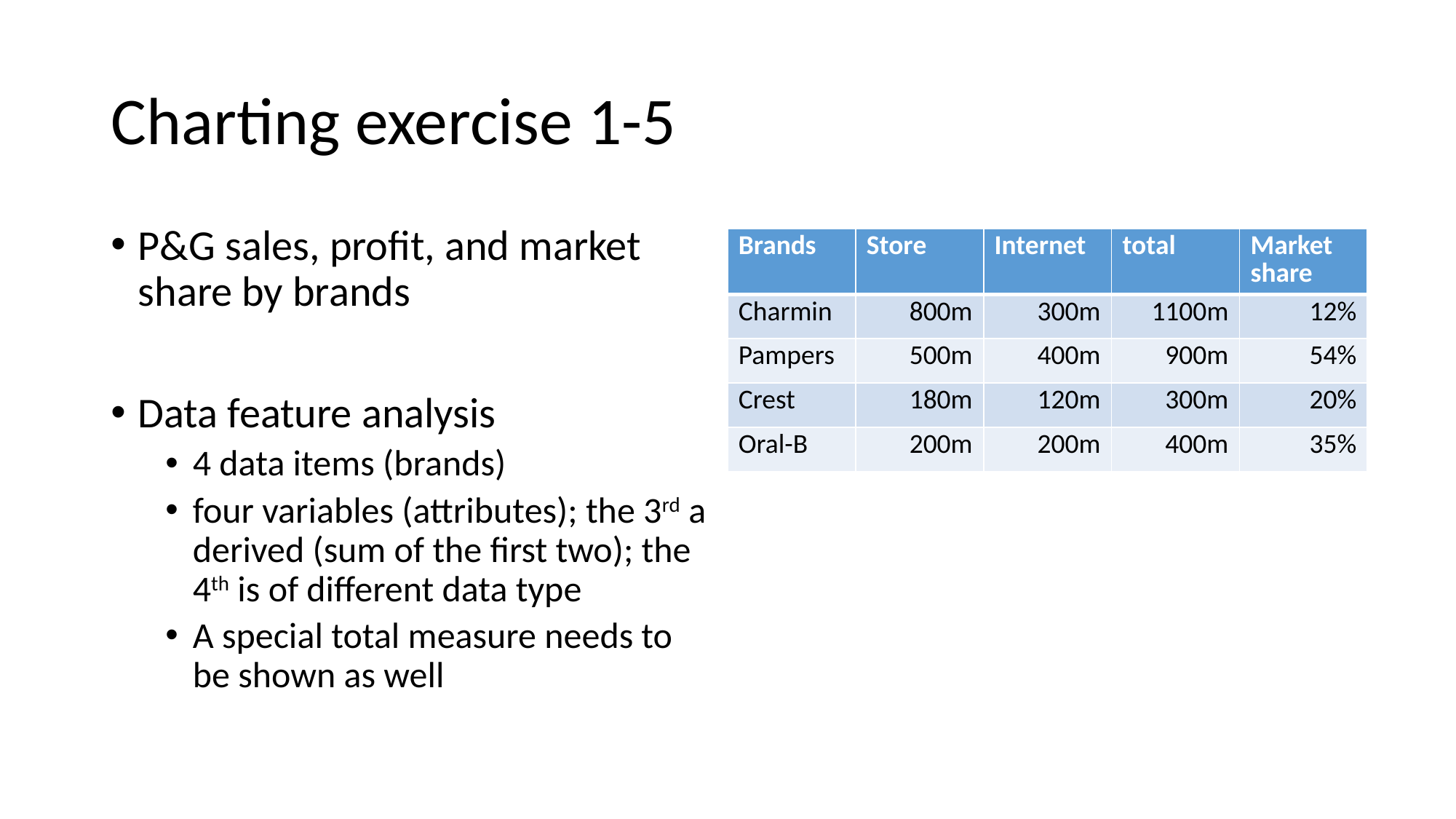

# Charting exercise 1-5
P&G sales, profit, and market share by brands

Data feature analysis
4 data items (brands)
four variables (attributes); the 3rd a derived (sum of the first two); the 4th is of different data type
A special total measure needs to be shown as well
| Brands | Store | Internet | total | Market share |
| --- | --- | --- | --- | --- |
| Charmin | 800m | 300m | 1100m | 12% |
| Pampers | 500m | 400m | 900m | 54% |
| Crest | 180m | 120m | 300m | 20% |
| Oral-B | 200m | 200m | 400m | 35% |